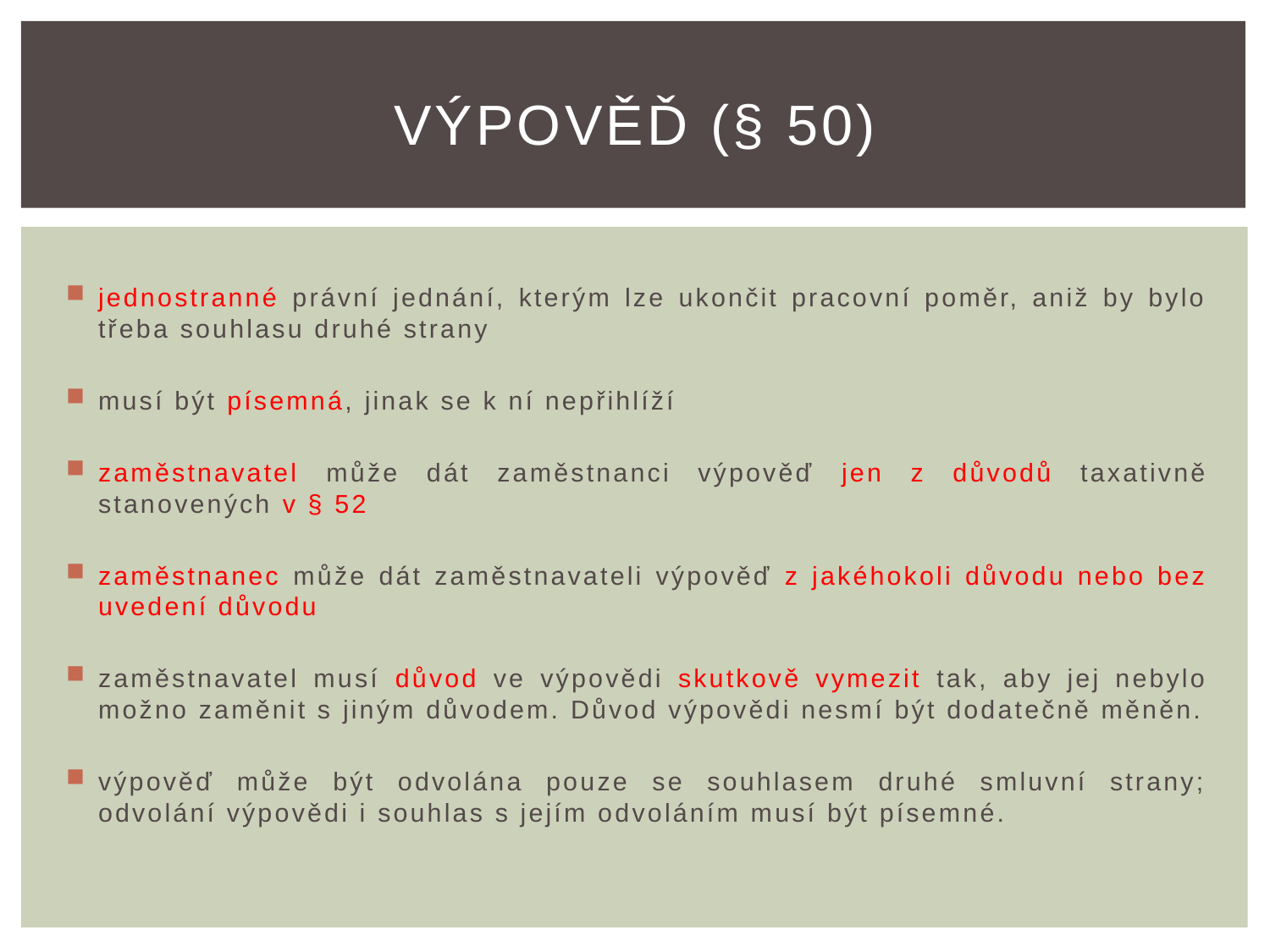

# Výpověď (§ 50)

jednostranné právní jednání, kterým lze ukončit pracovní poměr, aniž by bylo třeba souhlasu druhé strany

musí být písemná, jinak se k ní nepřihlíží

zaměstnavatel může dát zaměstnanci výpověď jen z důvodů taxativně stanovených v § 52

zaměstnanec může dát zaměstnavateli výpověď z jakéhokoli důvodu nebo bez uvedení důvodu

zaměstnavatel musí důvod ve výpovědi skutkově vymezit tak, aby jej nebylo možno zaměnit s jiným důvodem. Důvod výpovědi nesmí být dodatečně měněn.

výpověď může být odvolána pouze se souhlasem druhé smluvní strany; odvolání výpovědi i souhlas s jejím odvoláním musí být písemné.